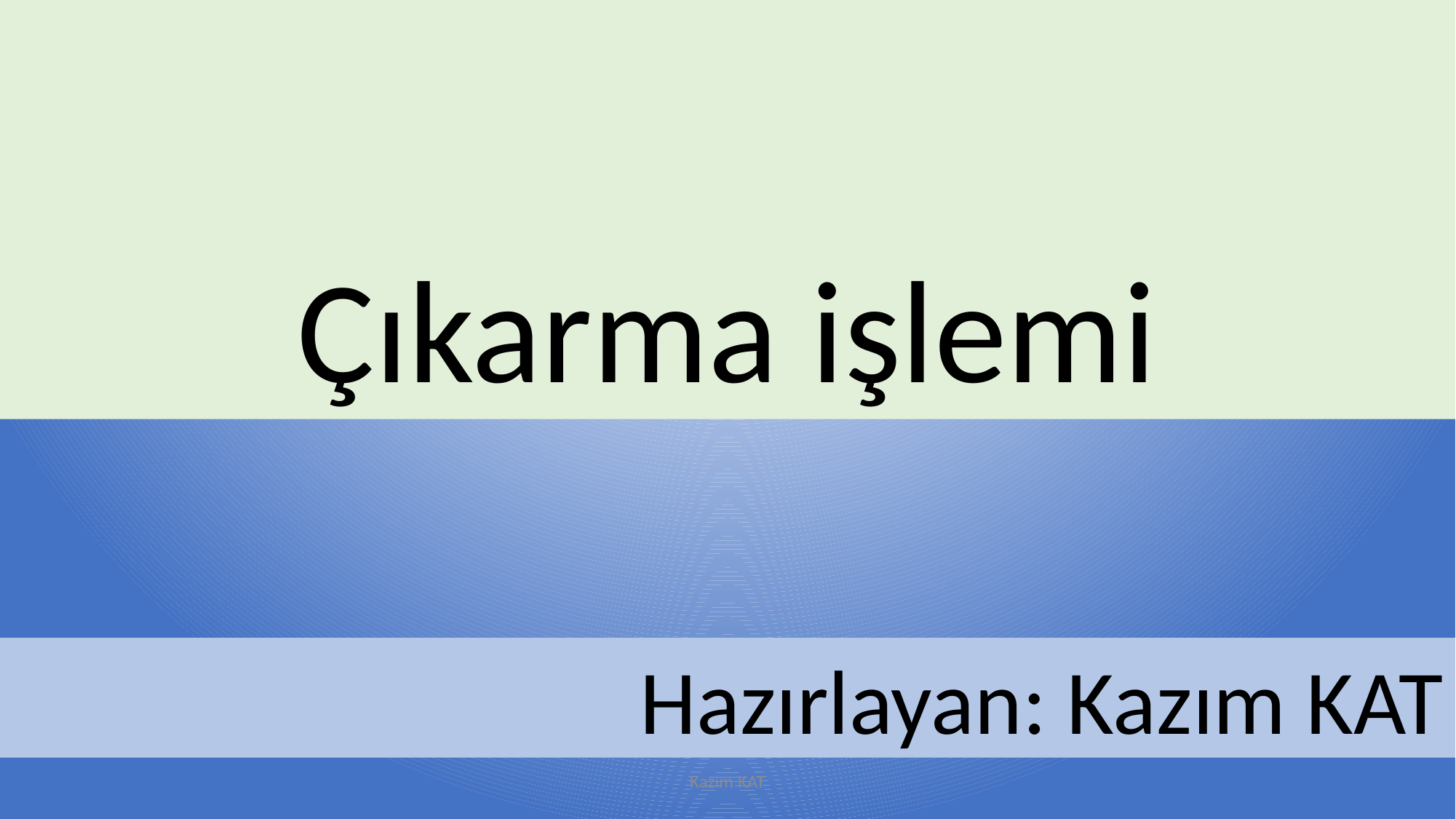

# Çıkarma işlemi
Hazırlayan: Kazım KAT
Kazım KAT